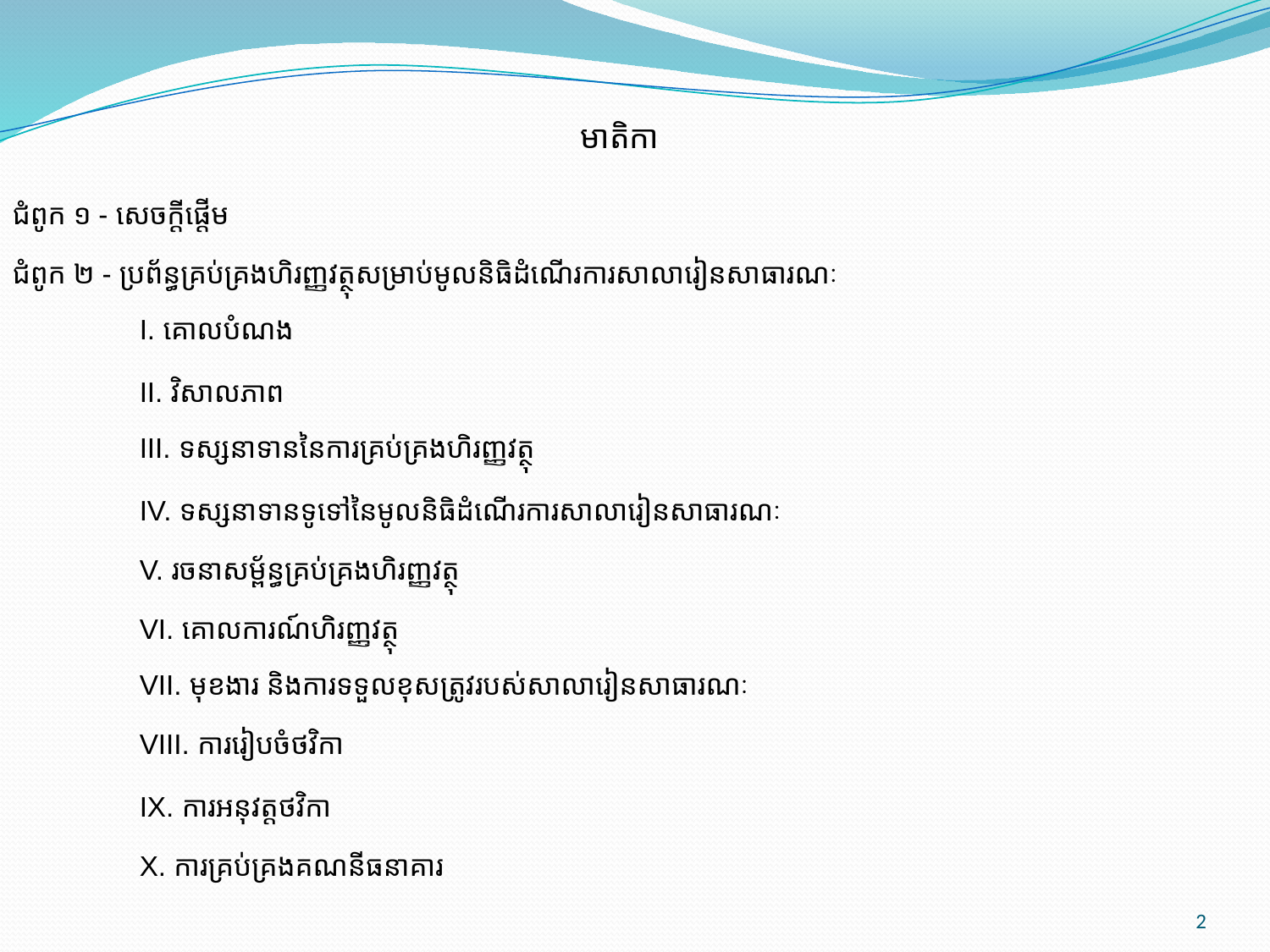

មាតិកា

ជំពូក ១ - សេចក្ដីផ្ដើម
ជំពូក ២ - ប្រព័ន្ធគ្រប់គ្រងហិរញ្ញវត្ថុសម្រាប់មូលនិធិដំណើរការសាលារៀនសាធារណៈ
	I. គោលបំណង
	II. វិសាលភាព
	III. ទស្សនាទាននៃការគ្រប់គ្រងហិរញ្ញវត្ថុ
	IV. ទស្សនាទានទូទៅនៃមូលនិធិដំណើរការសាលារៀនសាធារណៈ
	V. រចនាសម្ព័ន្ធគ្រប់គ្រងហិរញ្ញវត្ថុ
	VI. គោលការណ៍ហិរញ្ញវត្ថុ
	VII. មុខងារ និងការទទួលខុសត្រូវរបស់សាលារៀនសាធារណៈ
	VIII. ការរៀបចំថវិកា
	IX. ការអនុវត្តថវិកា
	X. ការគ្រប់គ្រងគណនីធនាគារ
2